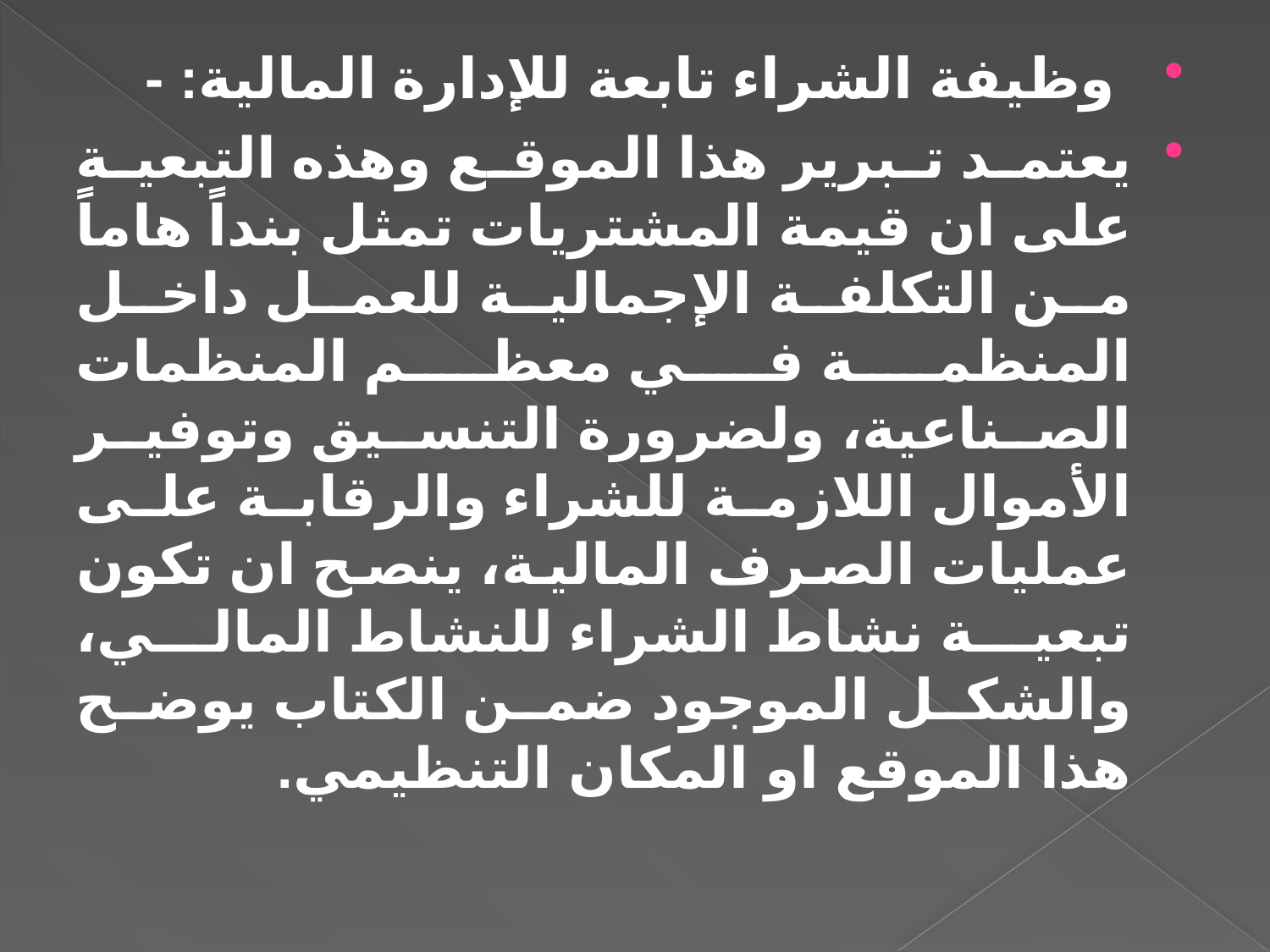

وظيفة الشراء تابعة للإدارة المالية: -
يعتمد تبرير هذا الموقع وهذه التبعية على ان قيمة المشتريات تمثل بنداً هاماً من التكلفة الإجمالية للعمل داخل المنظمة في معظم المنظمات الصناعية، ولضرورة التنسيق وتوفير الأموال اللازمة للشراء والرقابة على عمليات الصرف المالية، ينصح ان تكون تبعية نشاط الشراء للنشاط المالي، والشكل الموجود ضمن الكتاب يوضح هذا الموقع او المكان التنظيمي.